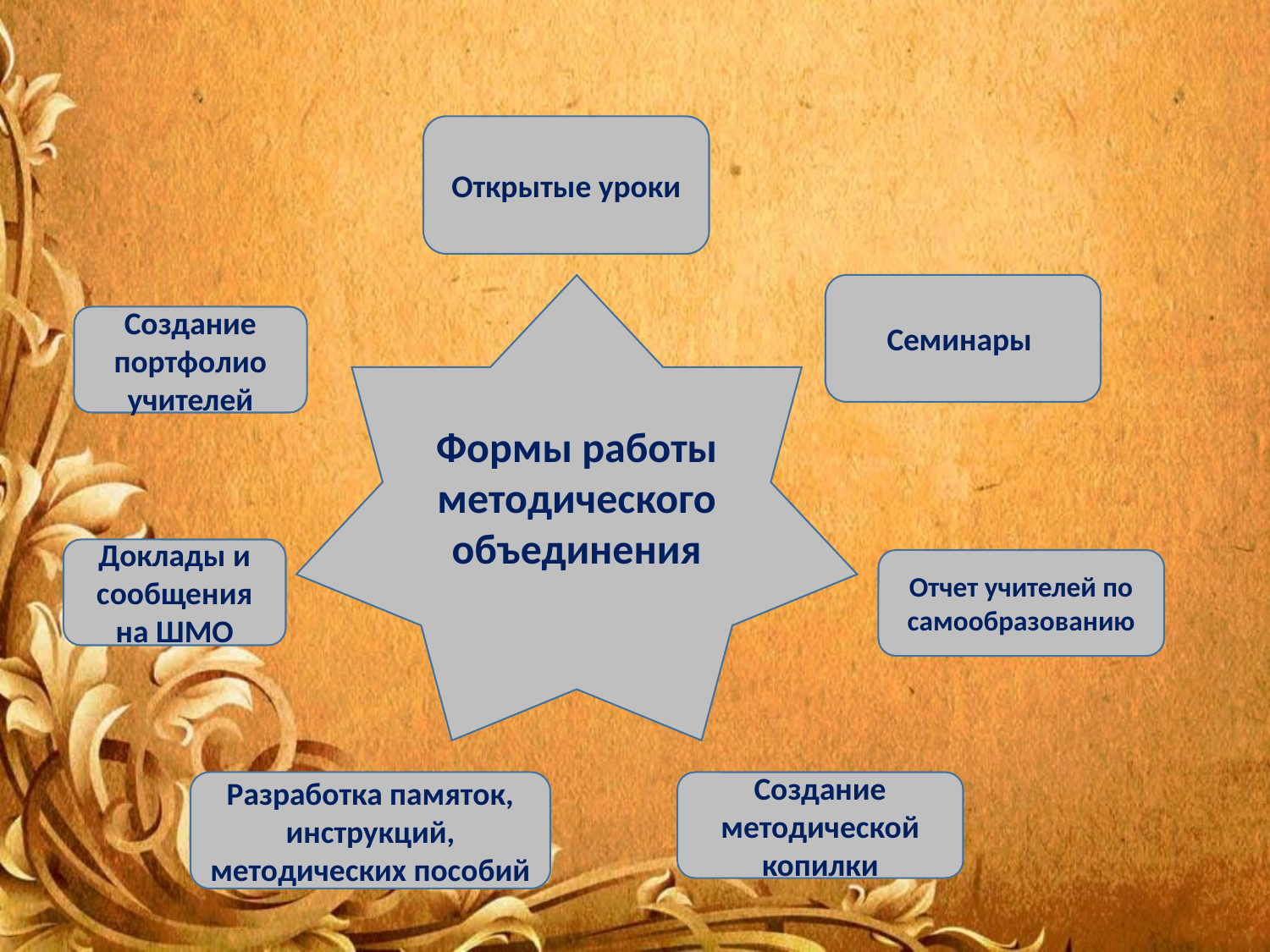

#
Открытые уроки

Формы работы методического объединения
Семинары
Создание портфолио учителей
Доклады и сообщения на ШМО
Отчет учителей по самообразованию
Разработка памяток, инструкций, методических пособий
Создание методической копилки